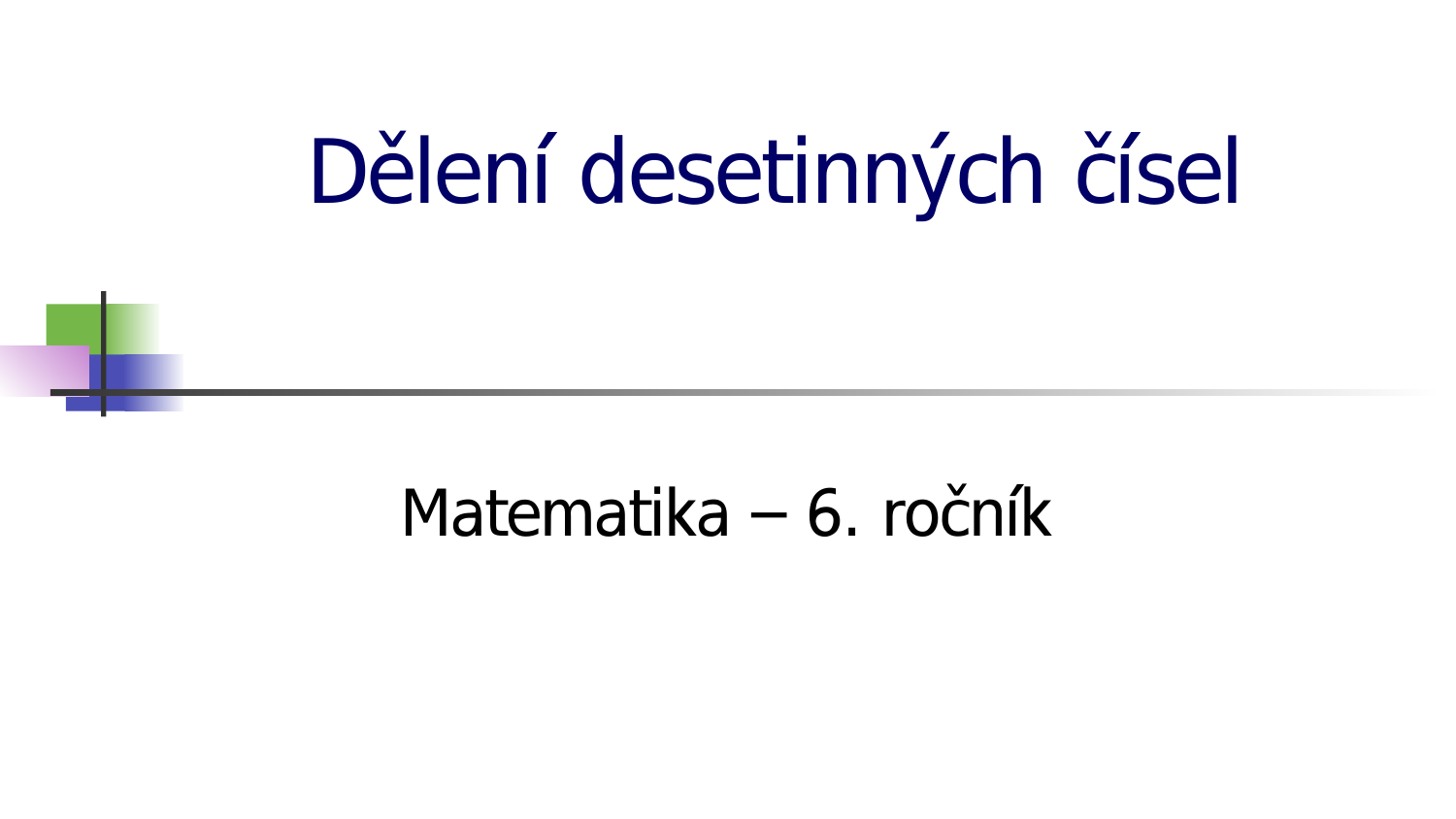

# Dělení desetinných čísel
Matematika – 6. ročník